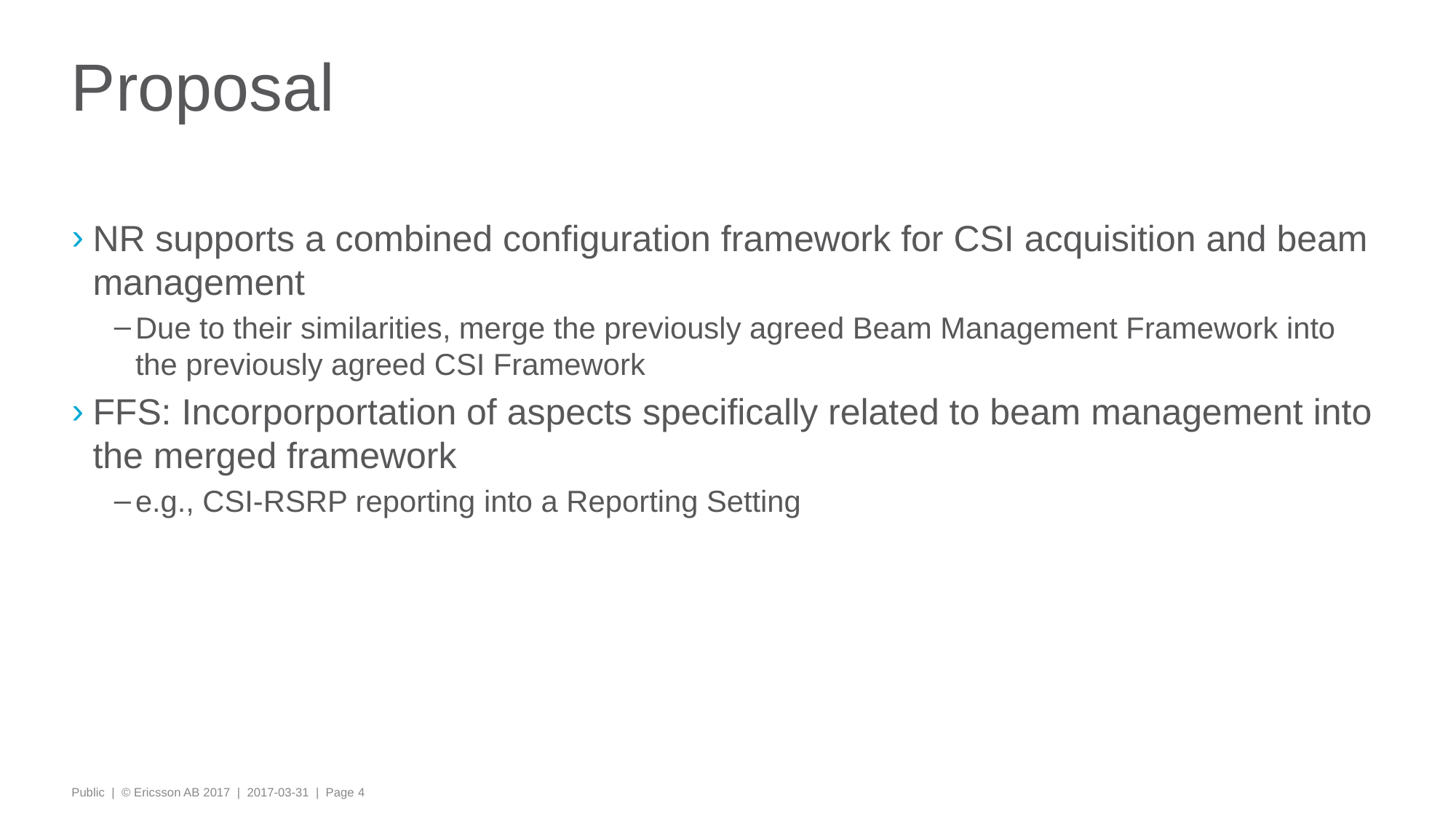

# Proposal
NR supports a combined configuration framework for CSI acquisition and beam management
Due to their similarities, merge the previously agreed Beam Management Framework into the previously agreed CSI Framework
FFS: Incorporportation of aspects specifically related to beam management into the merged framework
e.g., CSI-RSRP reporting into a Reporting Setting